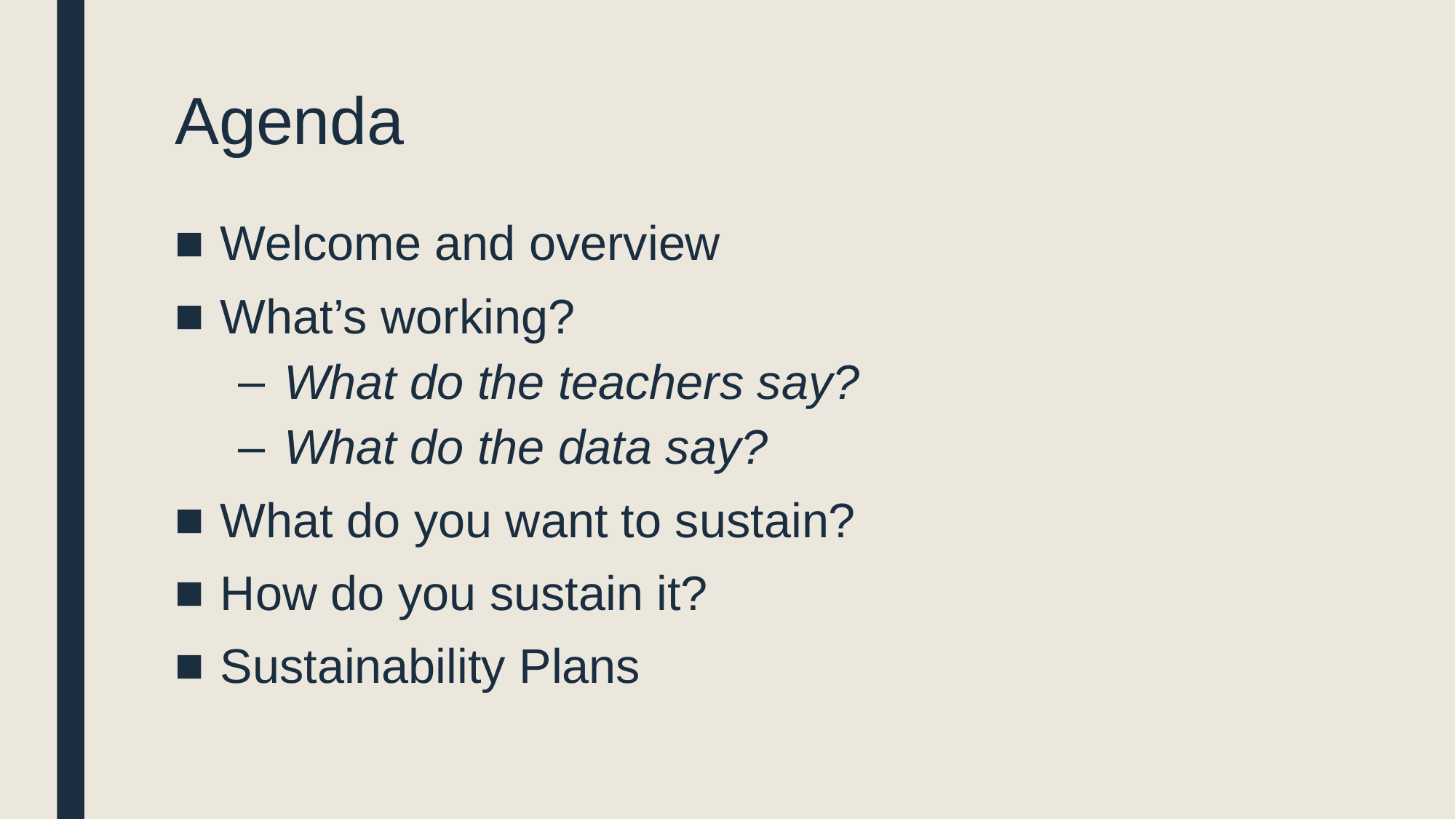

# Agenda
Welcome and overview
What’s working?
What do the teachers say?
What do the data say?
What do you want to sustain?
How do you sustain it?
Sustainability Plans